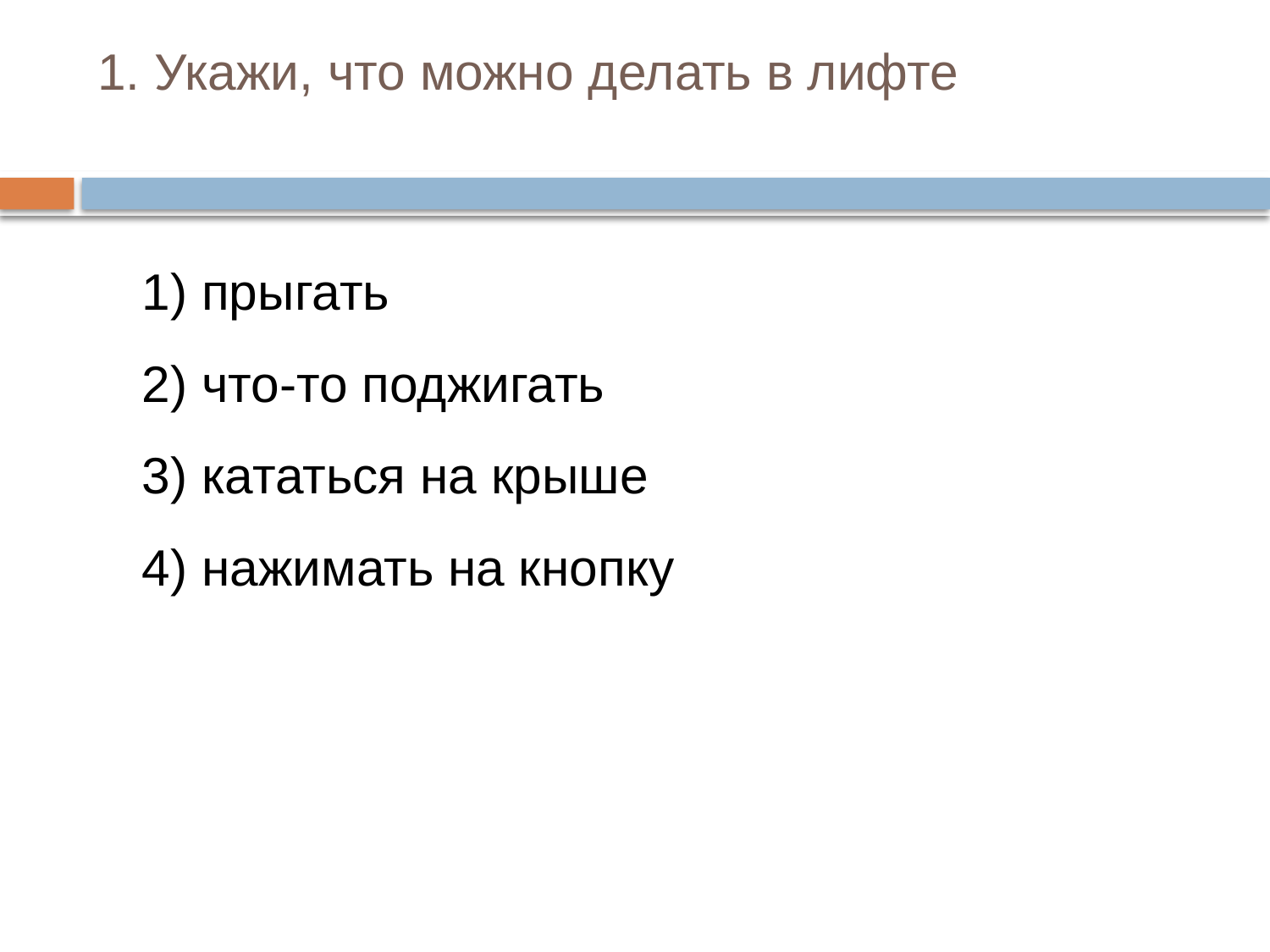

# 1. Укажи, что можно делать в лифте
	1) прыгать
2) что-то поджигать
3) кататься на крыше
4) нажимать на кнопку